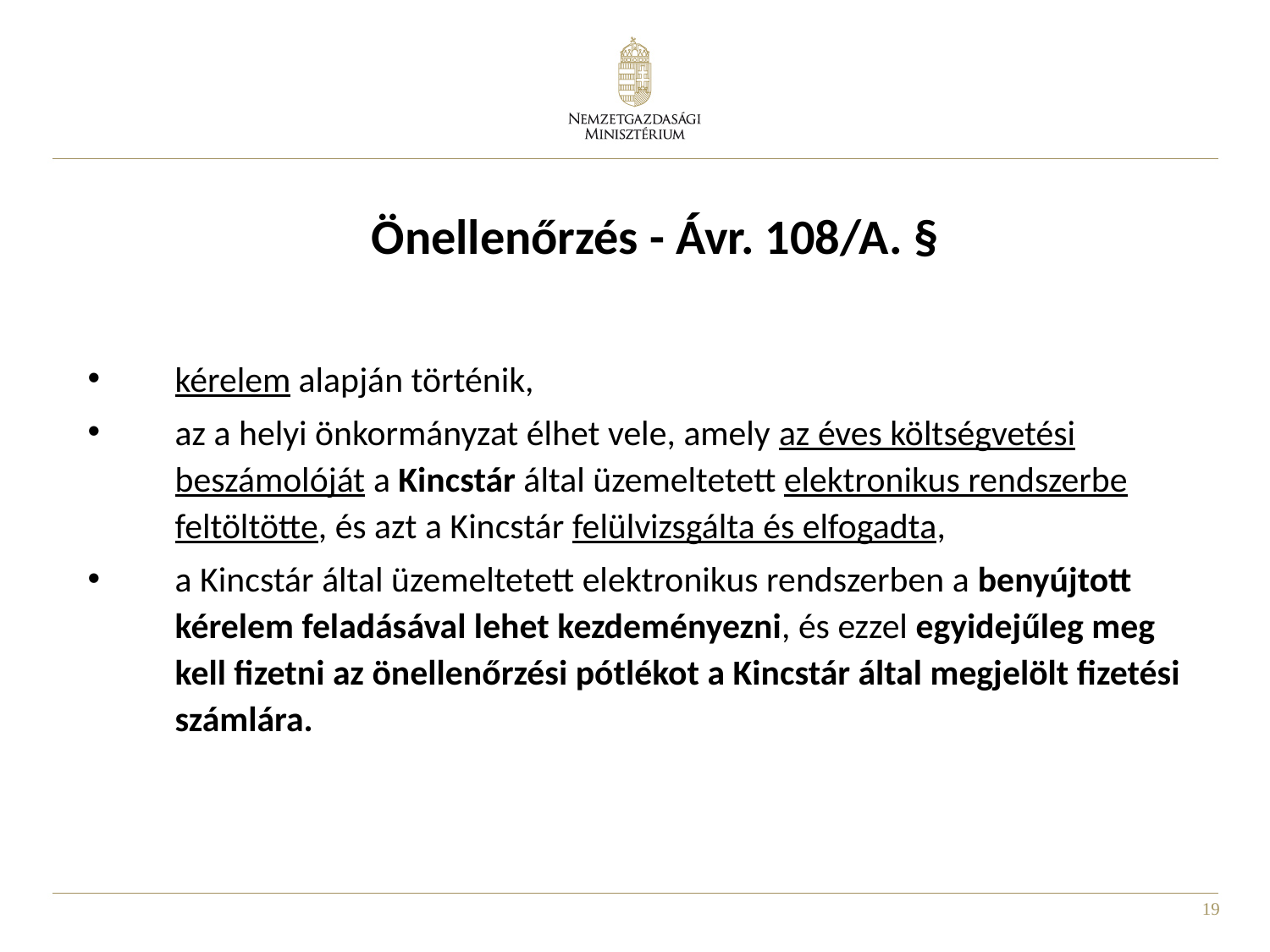

# Önellenőrzés - Ávr. 108/A. §
kérelem alapján történik,
az a helyi önkormányzat élhet vele, amely az éves költségvetési beszámolóját a Kincstár által üzemeltetett elektronikus rendszerbe feltöltötte, és azt a Kincstár felülvizsgálta és elfogadta,
a Kincstár által üzemeltetett elektronikus rendszerben a benyújtott kérelem feladásával lehet kezdeményezni, és ezzel egyidejűleg meg kell fizetni az önellenőrzési pótlékot a Kincstár által megjelölt fizetési számlára.